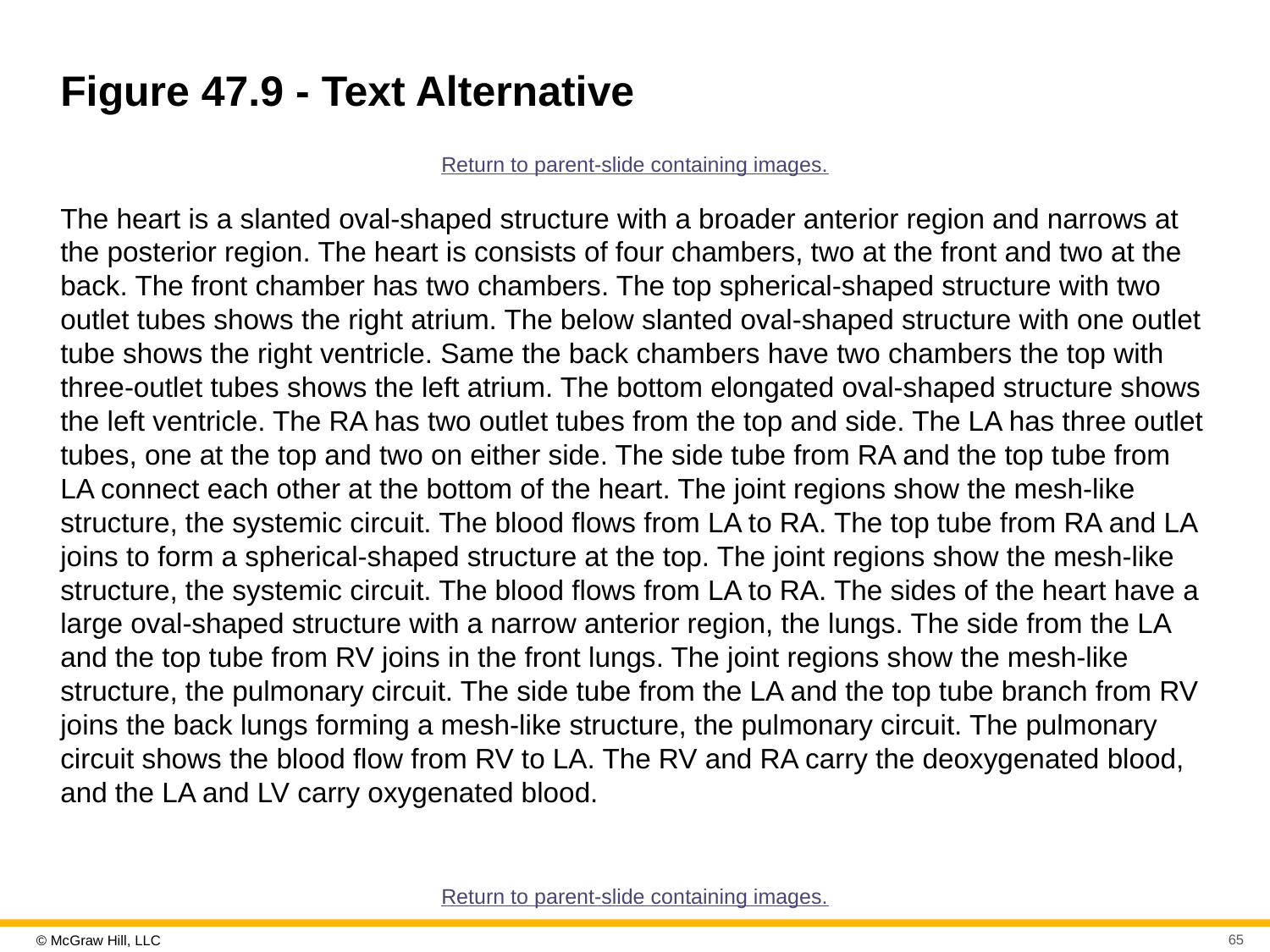

# Figure 47.9 - Text Alternative
Return to parent-slide containing images.
The heart is a slanted oval-shaped structure with a broader anterior region and narrows at the posterior region. The heart is consists of four chambers, two at the front and two at the back. The front chamber has two chambers. The top spherical-shaped structure with two outlet tubes shows the right atrium. The below slanted oval-shaped structure with one outlet tube shows the right ventricle. Same the back chambers have two chambers the top with three-outlet tubes shows the left atrium. The bottom elongated oval-shaped structure shows the left ventricle. The RA has two outlet tubes from the top and side. The LA has three outlet tubes, one at the top and two on either side. The side tube from RA and the top tube from LA connect each other at the bottom of the heart. The joint regions show the mesh-like structure, the systemic circuit. The blood flows from LA to RA. The top tube from RA and LA joins to form a spherical-shaped structure at the top. The joint regions show the mesh-like structure, the systemic circuit. The blood flows from LA to RA. The sides of the heart have a large oval-shaped structure with a narrow anterior region, the lungs. The side from the LA and the top tube from RV joins in the front lungs. The joint regions show the mesh-like structure, the pulmonary circuit. The side tube from the LA and the top tube branch from RV joins the back lungs forming a mesh-like structure, the pulmonary circuit. The pulmonary circuit shows the blood flow from RV to LA. The RV and RA carry the deoxygenated blood, and the LA and LV carry oxygenated blood.
Return to parent-slide containing images.
65